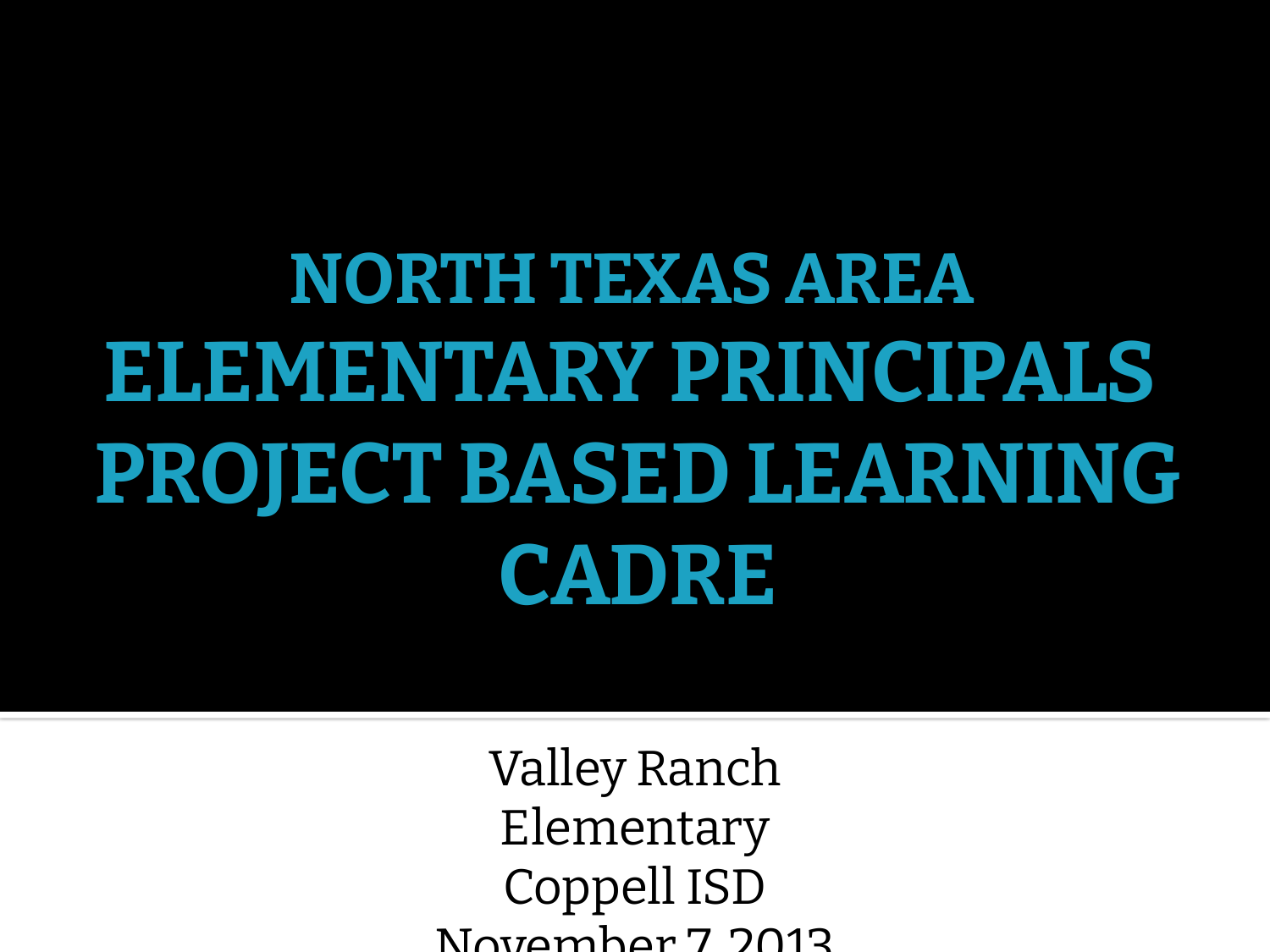

# NORTH TEXAS AREA ELEMENTARY PRINCIPALS PROJECT BASED LEARNING CADRE
Valley Ranch Elementary
Coppell ISD
November 7, 2013